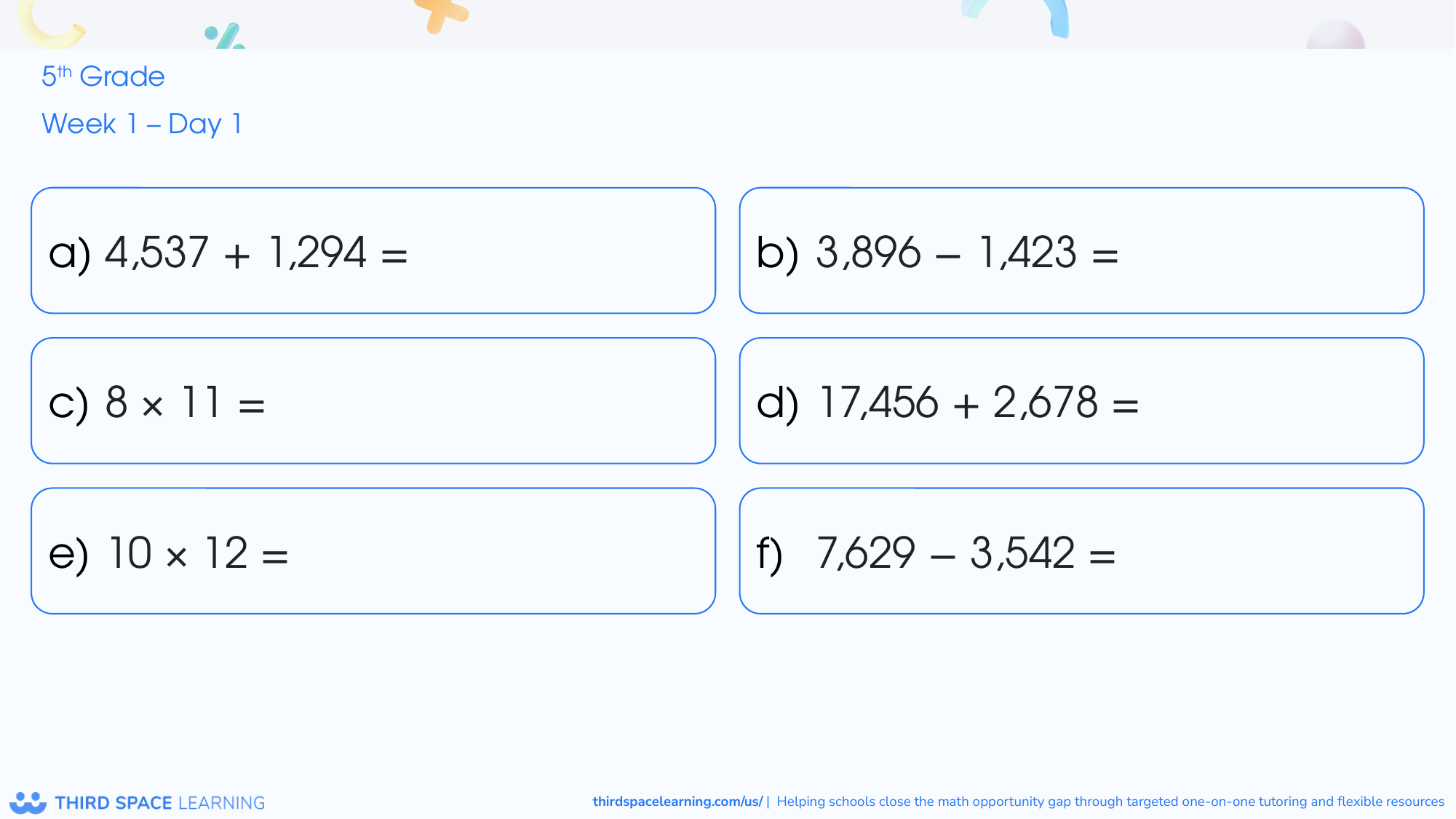

5th Grade
Week 1 – Day 1
4,537 + 1,294 =
3,896 − 1,423 =
8 × 11 =
17,456 + 2,678 =
10 × 12 =
7,629 − 3,542 =